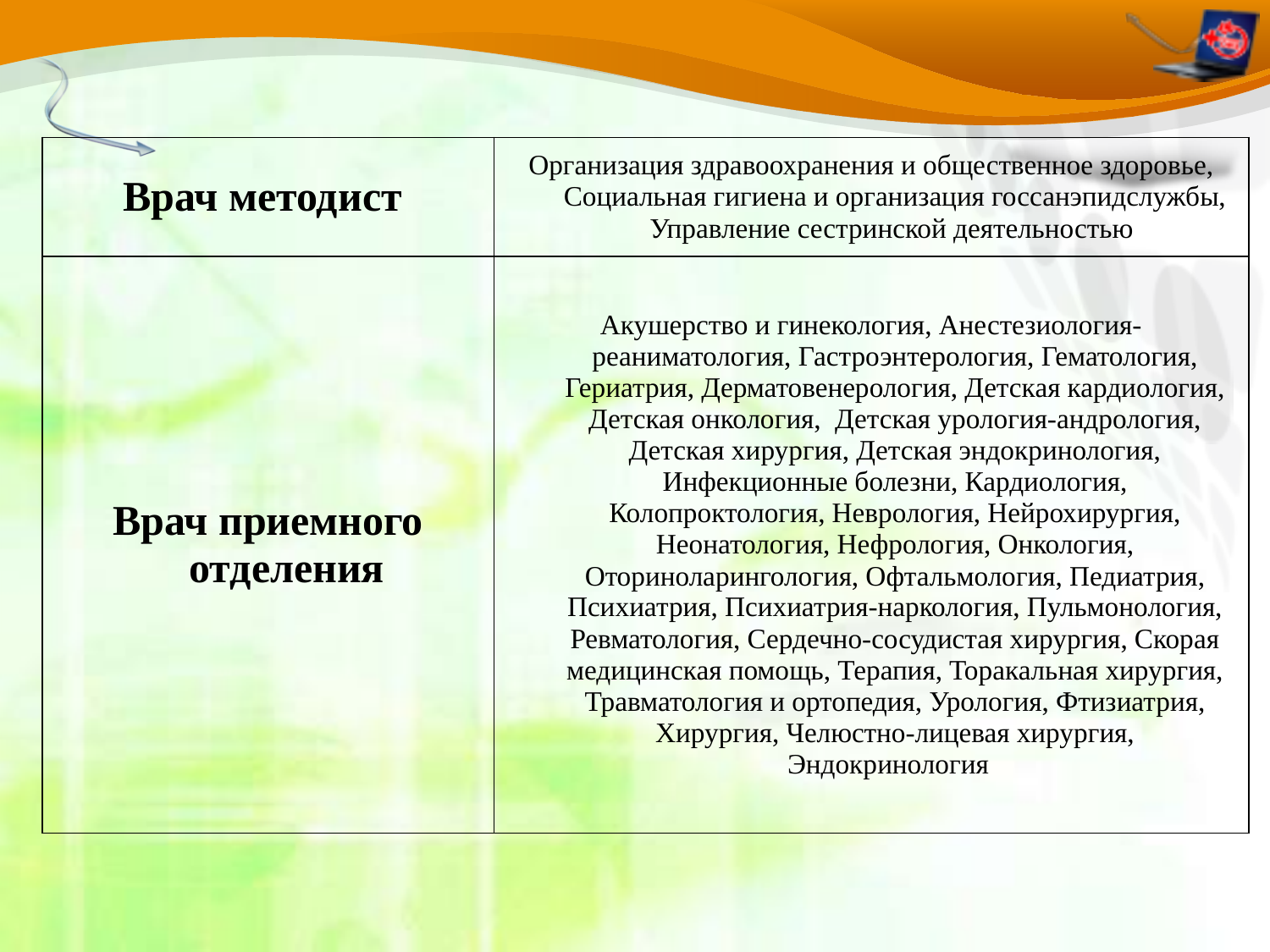

| Врач методист | Организация здравоохранения и общественное здоровье, Социальная гигиена и организация госсанэпидслужбы, Управление сестринской деятельностью |
| --- | --- |
| Врач приемного отделения | Акушерство и гинекология, Анестезиология-реаниматология, Гастроэнтерология, Гематология, Гериатрия, Дерматовенерология, Детская кардиология, Детская онкология, Детская урология-андрология, Детская хирургия, Детская эндокринология, Инфекционные болезни, Кардиология, Колопроктология, Неврология, Нейрохирургия, Неонатология, Нефрология, Онкология, Оториноларингология, Офтальмология, Педиатрия, Психиатрия, Психиатрия-наркология, Пульмонология, Ревматология, Сердечно-сосудистая хирургия, Скорая медицинская помощь, Терапия, Торакальная хирургия, Травматология и ортопедия, Урология, Фтизиатрия, Хирургия, Челюстно-лицевая хирургия, Эндокринология |